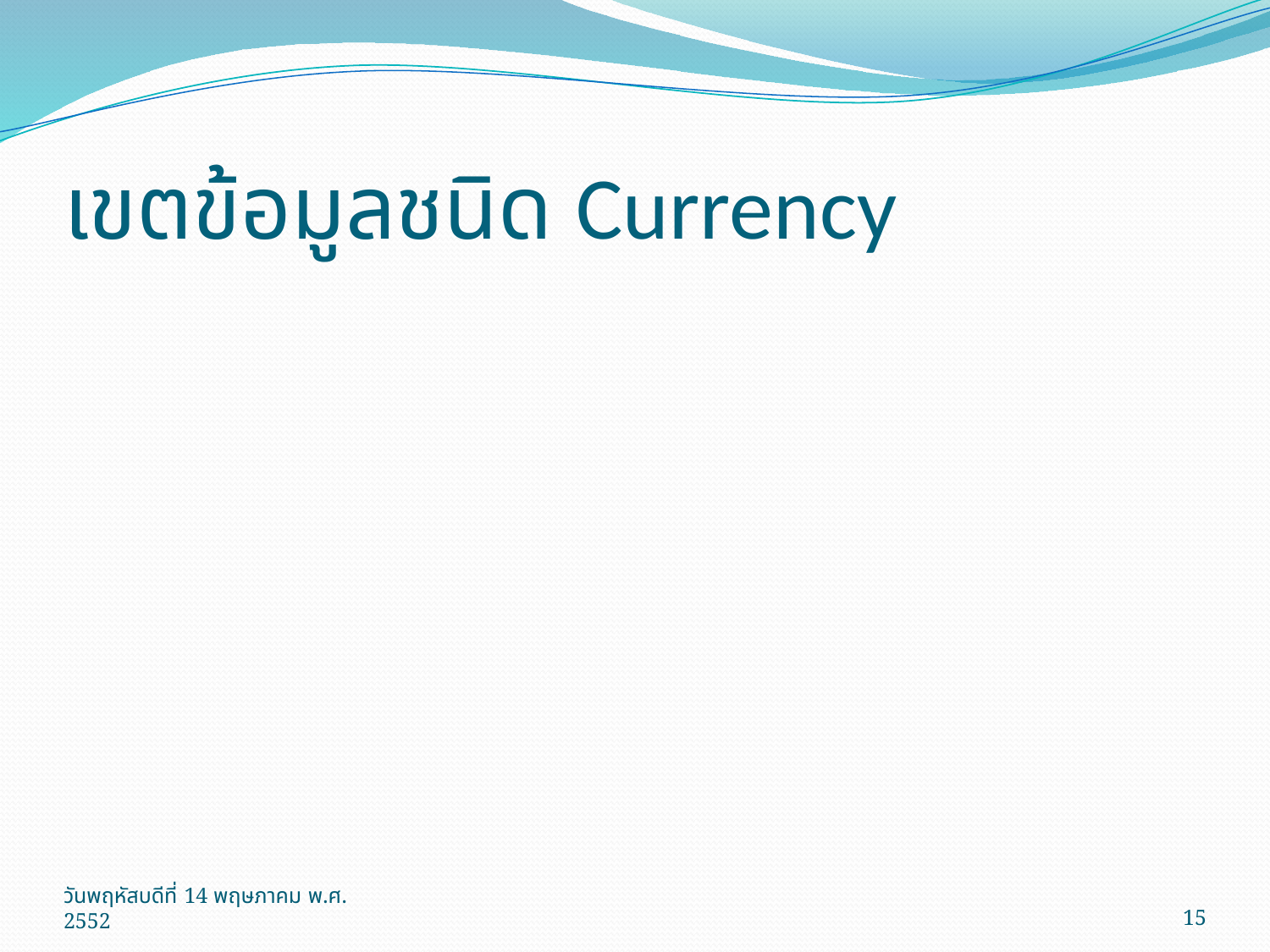

# เขตข้อมูลชนิด Currency

วันพฤหัสบดีที่ 14 พฤษภาคม พ.ศ. 2552
15